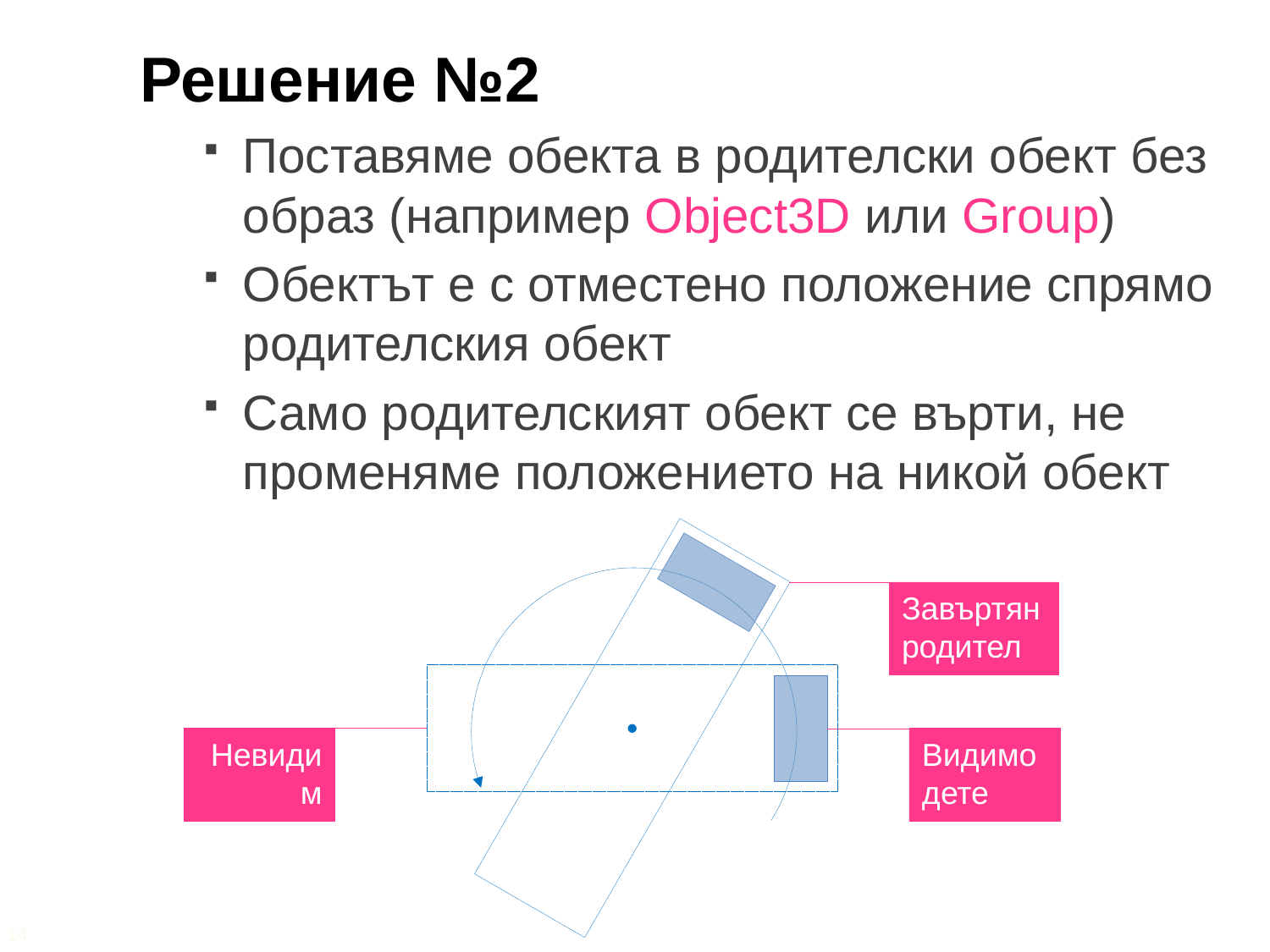

Решение №2
Поставяме обекта в родителски обект без образ (например Object3D или Group)
Обектът е с отместено положение спрямо родителския обект
Само родителският обект се върти, не променяме положението на никой обект

Завъртян родител

Невидим родител
Видимо дете